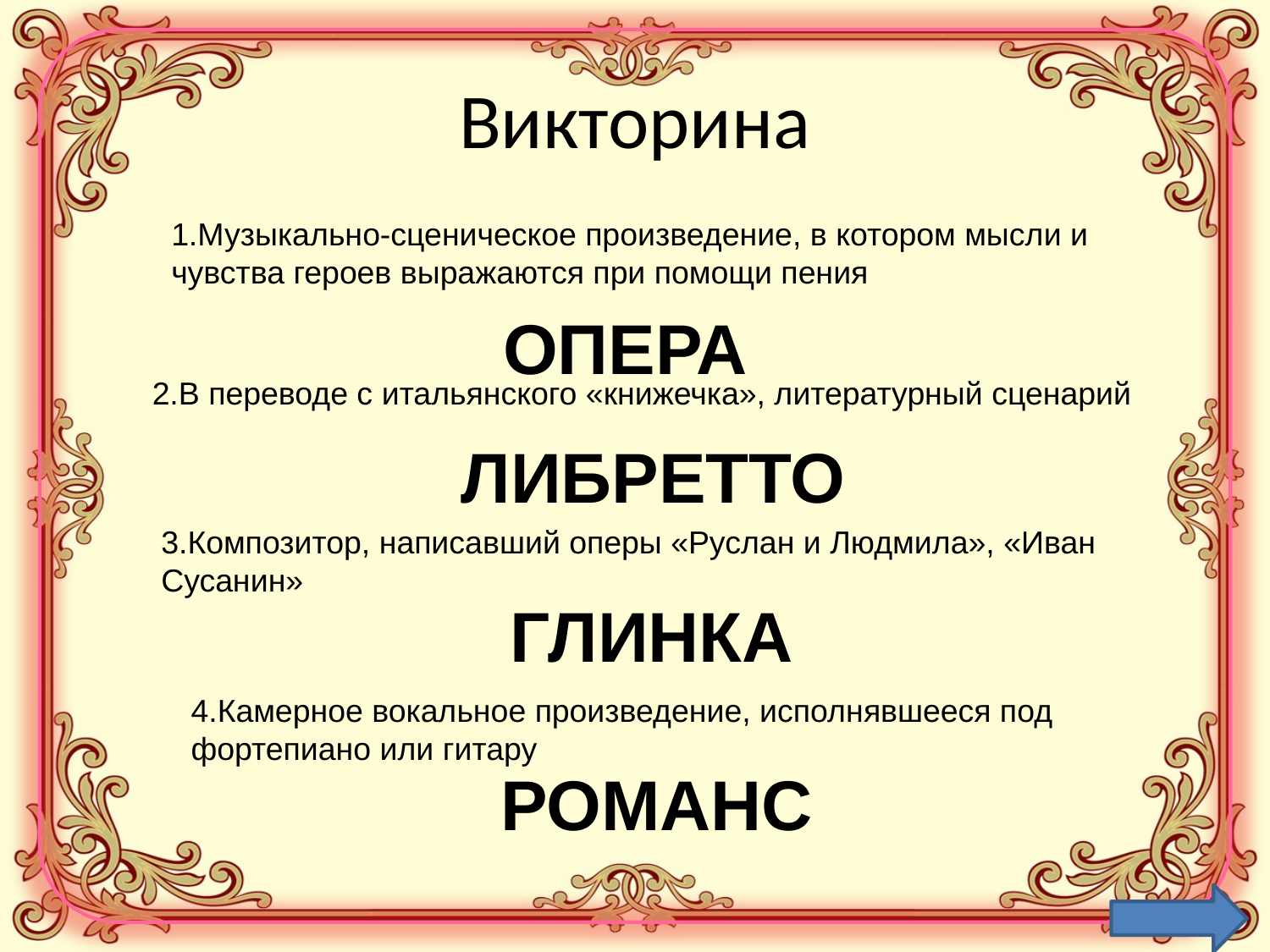

# Викторина
1.Музыкально-сценическое произведение, в котором мысли и чувства героев выражаются при помощи пения
ОПЕРА
2.В переводе с итальянского «книжечка», литературный сценарий
ЛИБРЕТТО
3.Композитор, написавший оперы «Руслан и Людмила», «Иван Сусанин»
ГЛИНКА
4.Камерное вокальное произведение, исполнявшееся под фортепиано или гитару
РОМАНС